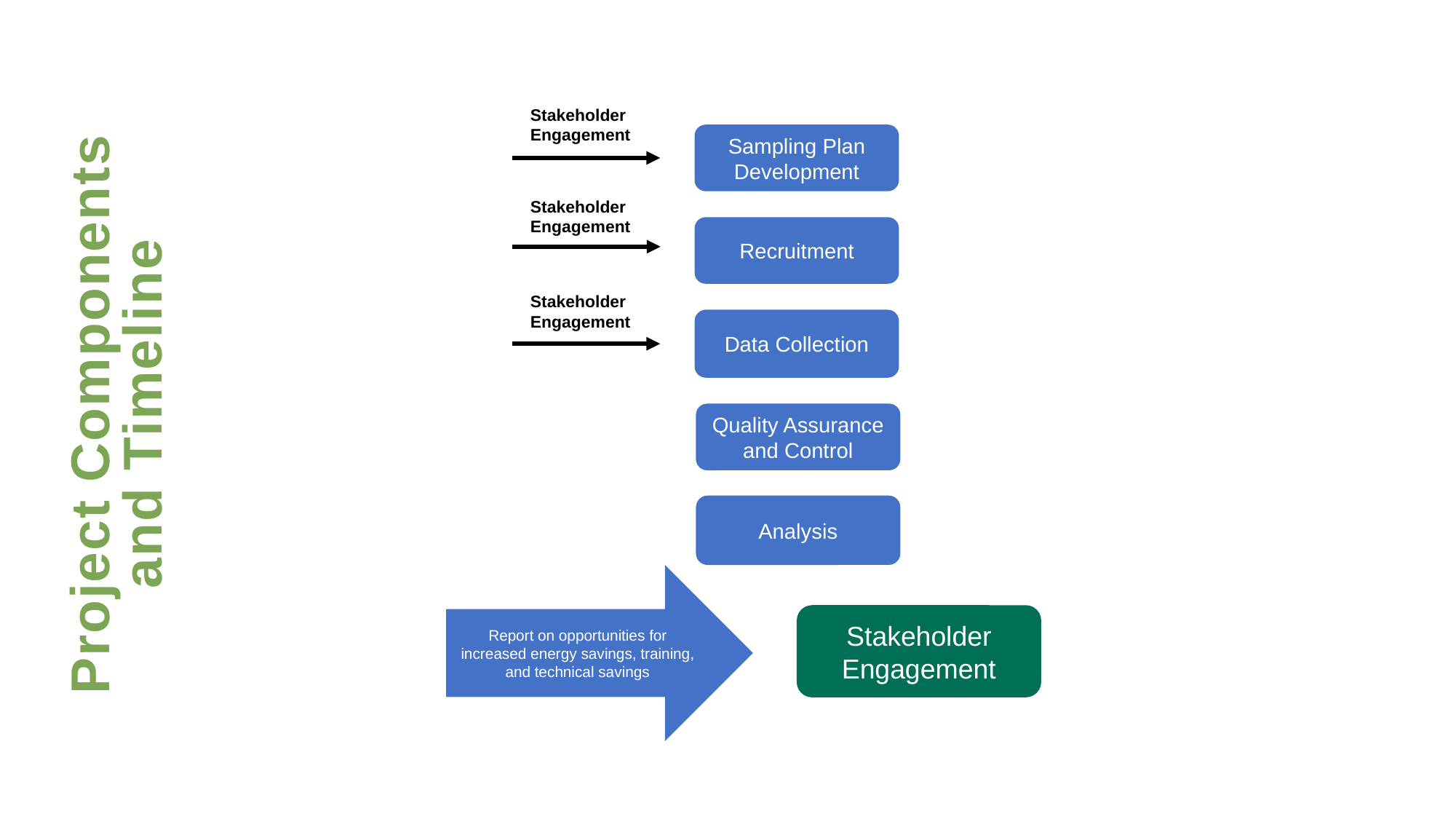

Stakeholder Engagement
Sampling Plan Development
Stakeholder Engagement
Recruitment
Stakeholder Engagement

Data Collection
# Project Components and Timeline

Quality Assurance and Control
Analysis
Report on opportunities for increased energy savings, training, and technical savings
Stakeholder Engagement